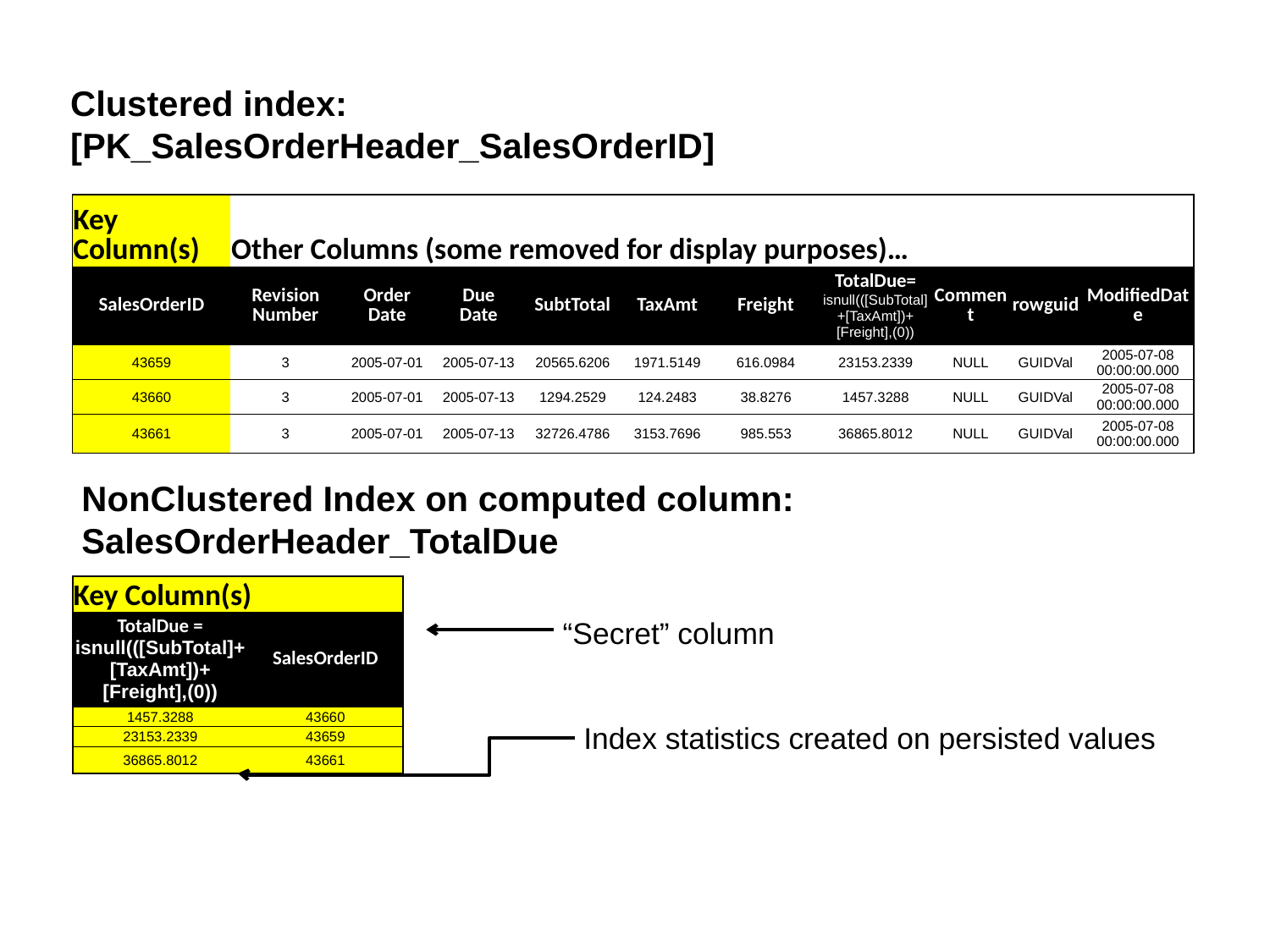

Clustered index:
[PK_SalesOrderHeader_SalesOrderID]
| Key Column(s) | Other Columns (some removed for display purposes)… |  |  |  |  |  |  |  |  |  |
| --- | --- | --- | --- | --- | --- | --- | --- | --- | --- | --- |
| SalesOrderID | Revision Number | Order Date | Due Date | SubtTotal | TaxAmt | Freight | TotalDue= isnull(([SubTotal]+[TaxAmt])+[Freight],(0)) | Comment | rowguid | ModifiedDate |
| 43659 | 3 | 2005-07-01 | 2005-07-13 | 20565.6206 | 1971.5149 | 616.0984 | 23153.2339 | NULL | GUIDVal | 2005-07-08 00:00:00.000 |
| 43660 | 3 | 2005-07-01 | 2005-07-13 | 1294.2529 | 124.2483 | 38.8276 | 1457.3288 | NULL | GUIDVal | 2005-07-08 00:00:00.000 |
| 43661 | 3 | 2005-07-01 | 2005-07-13 | 32726.4786 | 3153.7696 | 985.553 | 36865.8012 | NULL | GUIDVal | 2005-07-08 00:00:00.000 |
NonClustered Index on computed column: SalesOrderHeader_TotalDue
| Key Column(s) |  |
| --- | --- |
| TotalDue = isnull(([SubTotal]+[TaxAmt])+[Freight],(0)) | SalesOrderID |
| 1457.3288 | 43660 |
| 23153.2339 | 43659 |
| 36865.8012 | 43661 |
“Secret” column
Index statistics created on persisted values